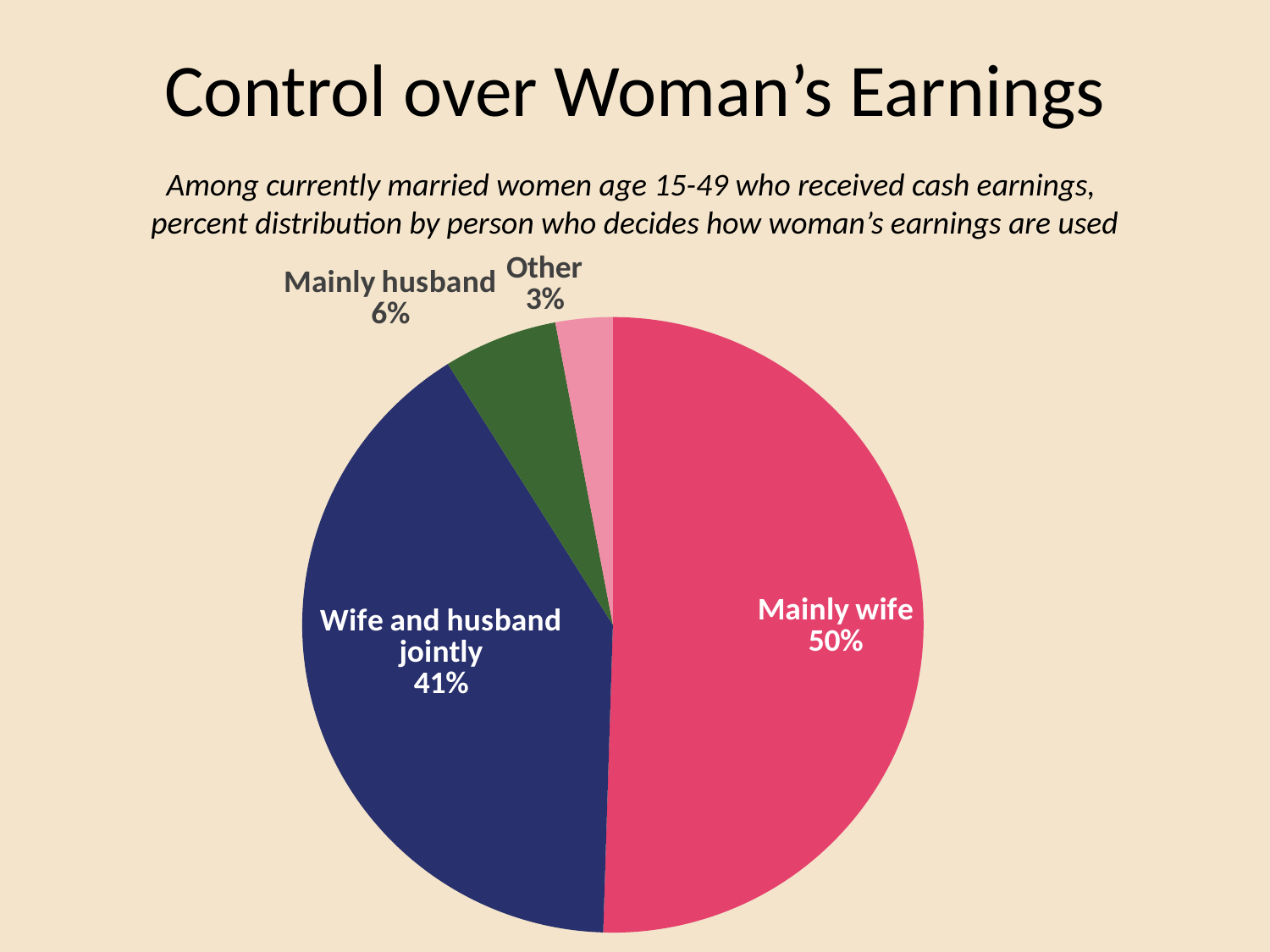

# Control over Woman’s Earnings
Among currently married women age 15-49 who received cash earnings,
percent distribution by person who decides how woman’s earnings are used

### Chart

| Category | Sales |
|---|---|
| Mainly wife | 51.0 |
| Wife and husband jointly | 41.0 |
| Mainly husband | 6.0 |
| Other | 3.0 |